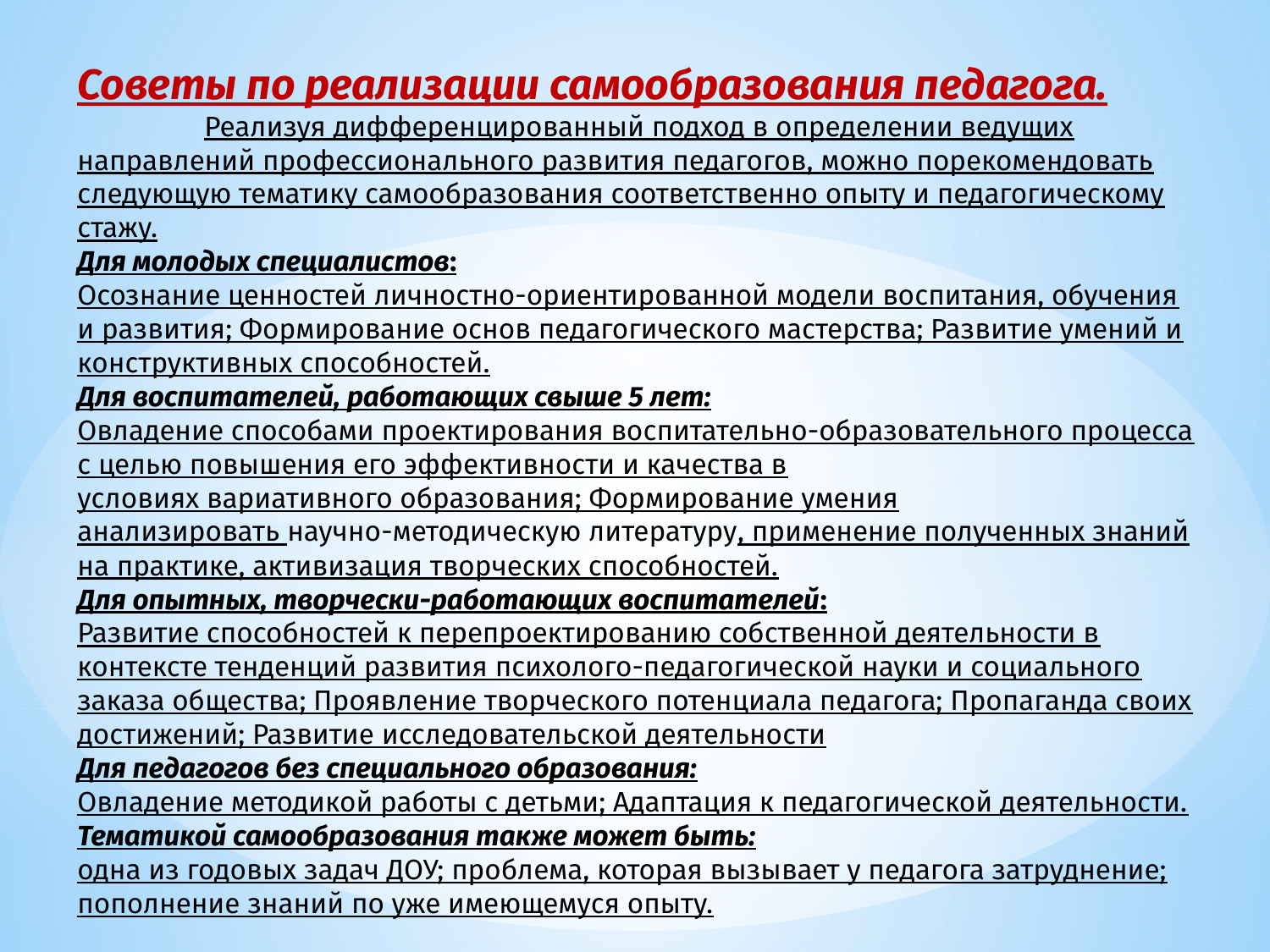

Советы по реализации самообразования педагога.
	Реализуя дифференцированный подход в определении ведущих направлений профессионального развития педагогов, можно порекомендовать следующую тематику самообразования соответственно опыту и педагогическому стажу.
Для молодых специалистов:
Осознание ценностей личностно-ориентированной модели воспитания, обучения и развития; Формирование основ педагогического мастерства; Развитие умений и конструктивных способностей.
Для воспитателей, работающих свыше 5 лет:
Овладение способами проектирования воспитательно-образовательного процесса с целью повышения его эффективности и качества в условиях вариативного образования; Формирование умения анализировать научно-методическую литературу, применение полученных знаний на практике, активизация творческих способностей.
Для опытных, творчески-работающих воспитателей:
Развитие способностей к перепроектированию собственной деятельности в контексте тенденций развития психолого-педагогической науки и социального заказа общества; Проявление творческого потенциала педагога; Пропаганда своих достижений; Развитие исследовательской деятельности
Для педагогов без специального образования:
Овладение методикой работы с детьми; Адаптация к педагогической деятельности.
Тематикой самообразования также может быть:
одна из годовых задач ДОУ; проблема, которая вызывает у педагога затруднение; пополнение знаний по уже имеющемуся опыту.